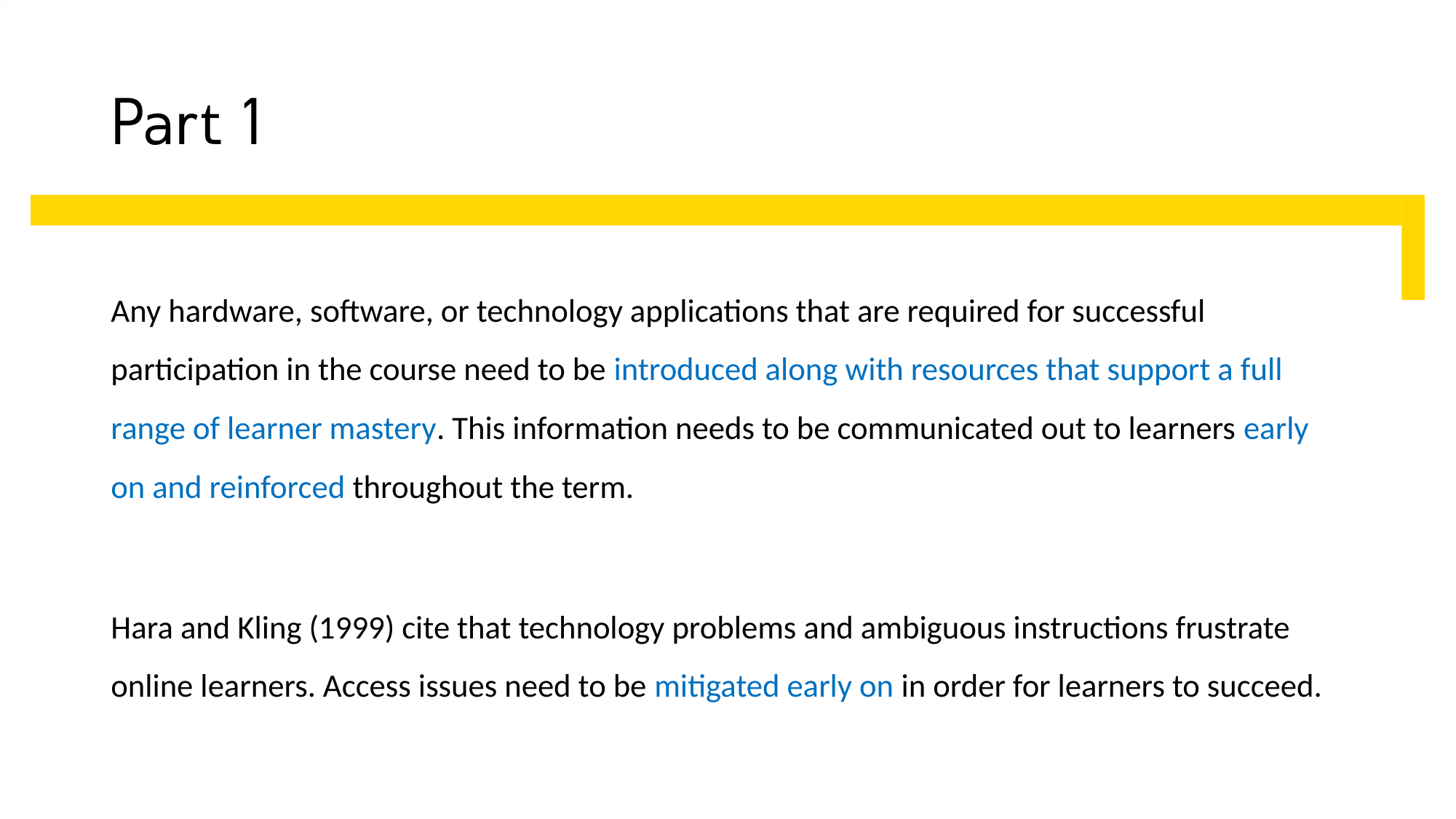

# Part 1

Any hardware, software, or technology applications that are required for successful participation in the course need to be introduced along with resources that support a full range of learner mastery. This information needs to be communicated out to learners early on and reinforced throughout the term.

Hara and Kling (1999) cite that technology problems and ambiguous instructions frustrate online learners. Access issues need to be mitigated early on in order for learners to succeed.